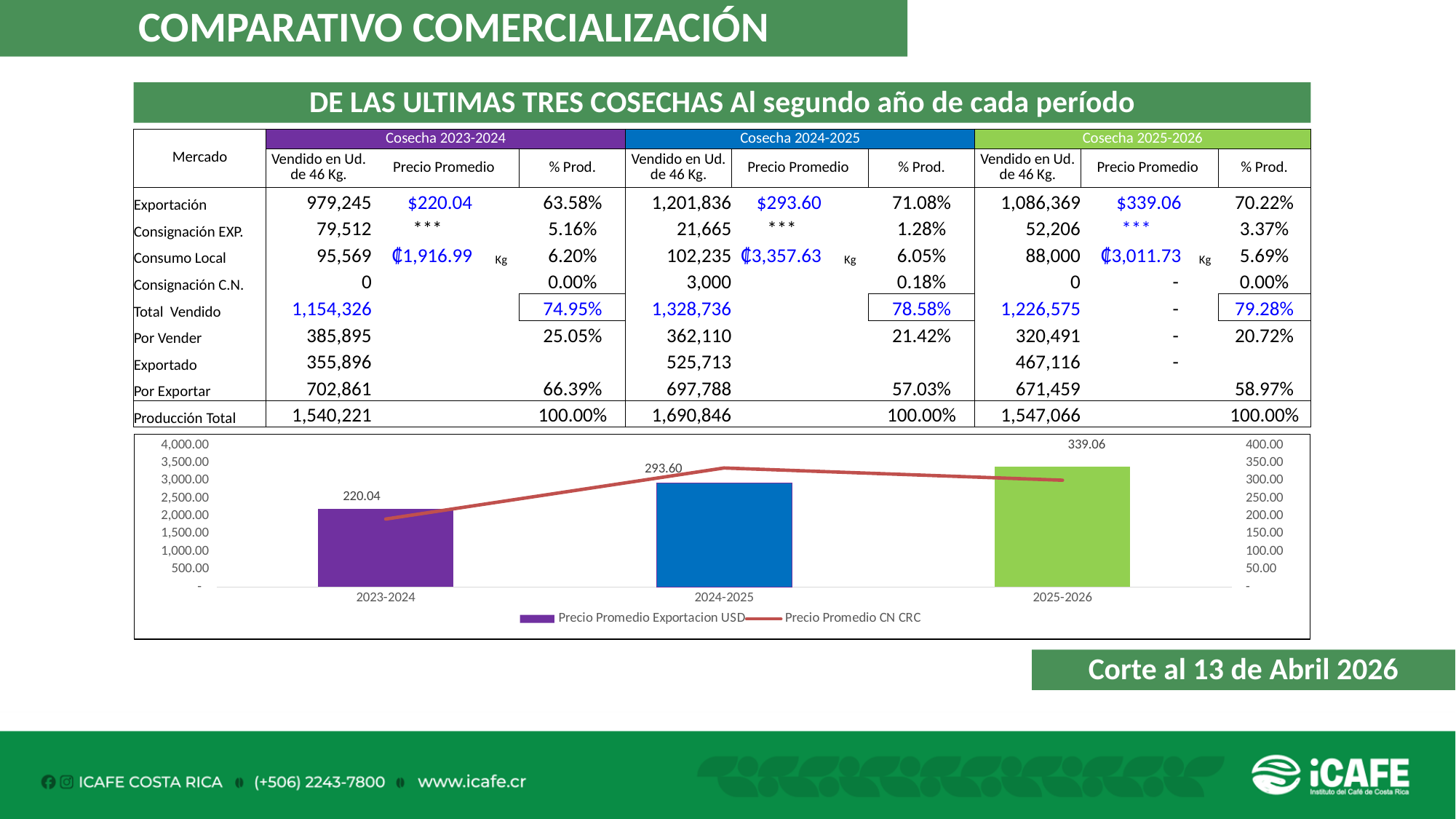

COMPARATIVO COMERCIALIZACIÓN
DE LAS ULTIMAS TRES COSECHAS Al segundo año de cada período
| Mercado | Cosecha 2023-2024 |  |  |  | Cosecha 2024-2025 |  |  |  | Cosecha 2025-2026 |  |  |  |
| --- | --- | --- | --- | --- | --- | --- | --- | --- | --- | --- | --- | --- |
|  | Vendido en Ud. de 46 Kg. | Precio Promedio |  | % Prod. | Vendido en Ud. de 46 Kg. | Precio Promedio |  | % Prod. | Vendido en Ud. de 46 Kg. | Precio Promedio |  | % Prod. |
| Exportación | 979,245 | $220.04 |  | 63.58% | 1,201,836 | $293.60 |  | 71.08% | 1,086,369 | $339.06 |  | 70.22% |
| Consignación EXP. | 79,512 | \*\*\* |  | 5.16% | 21,665 | \*\*\* |  | 1.28% | 52,206 | \*\*\* |  | 3.37% |
| Consumo Local | 95,569 | ₡1,916.99 | Kg | 6.20% | 102,235 | ₡3,357.63 | Kg | 6.05% | 88,000 | ₡3,011.73 | Kg | 5.69% |
| Consignación C.N. | 0 |  |  | 0.00% | 3,000 |  |  | 0.18% | 0 | - |  | 0.00% |
| Total Vendido | 1,154,326 |  |  | 74.95% | 1,328,736 |  |  | 78.58% | 1,226,575 | - |  | 79.28% |
| Por Vender | 385,895 |  |  | 25.05% | 362,110 |  |  | 21.42% | 320,491 | - |  | 20.72% |
| Exportado | 355,896 |  |  |  | 525,713 |  |  |  | 467,116 | - |  |  |
| Por Exportar | 702,861 |  |  | 66.39% | 697,788 |  |  | 57.03% | 671,459 |  |  | 58.97% |
| Producción Total | 1,540,221 |  |  | 100.00% | 1,690,846 |  |  | 100.00% | 1,547,066 |  |  | 100.00% |

### Chart

| Category | Precio Promedio Exportacion USD | Precio Promedio CN CRC |
|---|---|---|
| 2023-2024 | 220.04 | 1916.99 |
|  2024-2025  | 293.6 | 3357.63 |
|  2025-2026  | 339.06 | 3011.73 |
Corte al 13 de Abril 2026